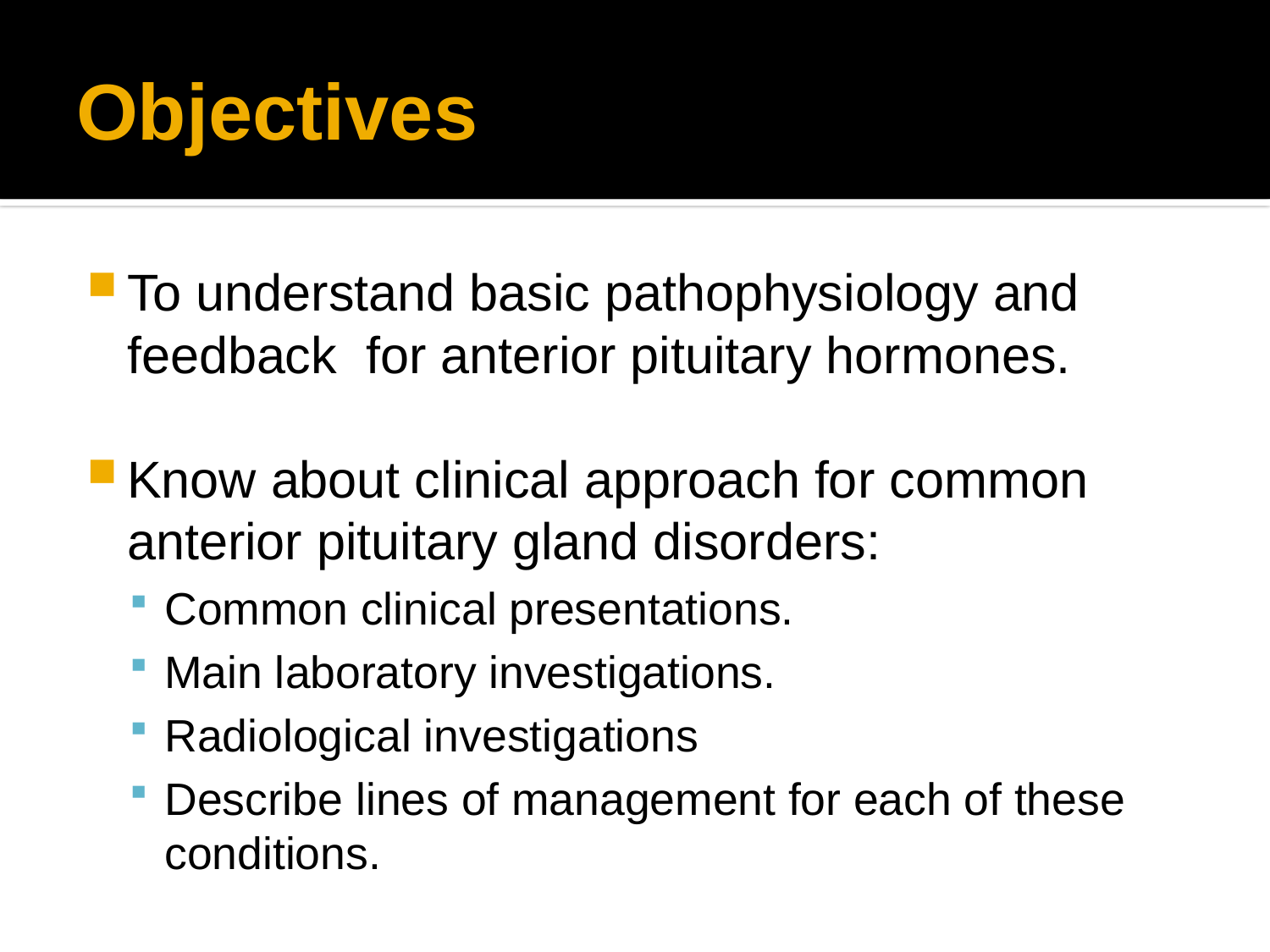

# Objectives
To understand basic pathophysiology and feedback  for anterior pituitary hormones.

Know about clinical approach for common anterior pituitary gland disorders:
Common clinical presentations.
Main laboratory investigations.
Radiological investigations
Describe lines of management for each of these conditions.